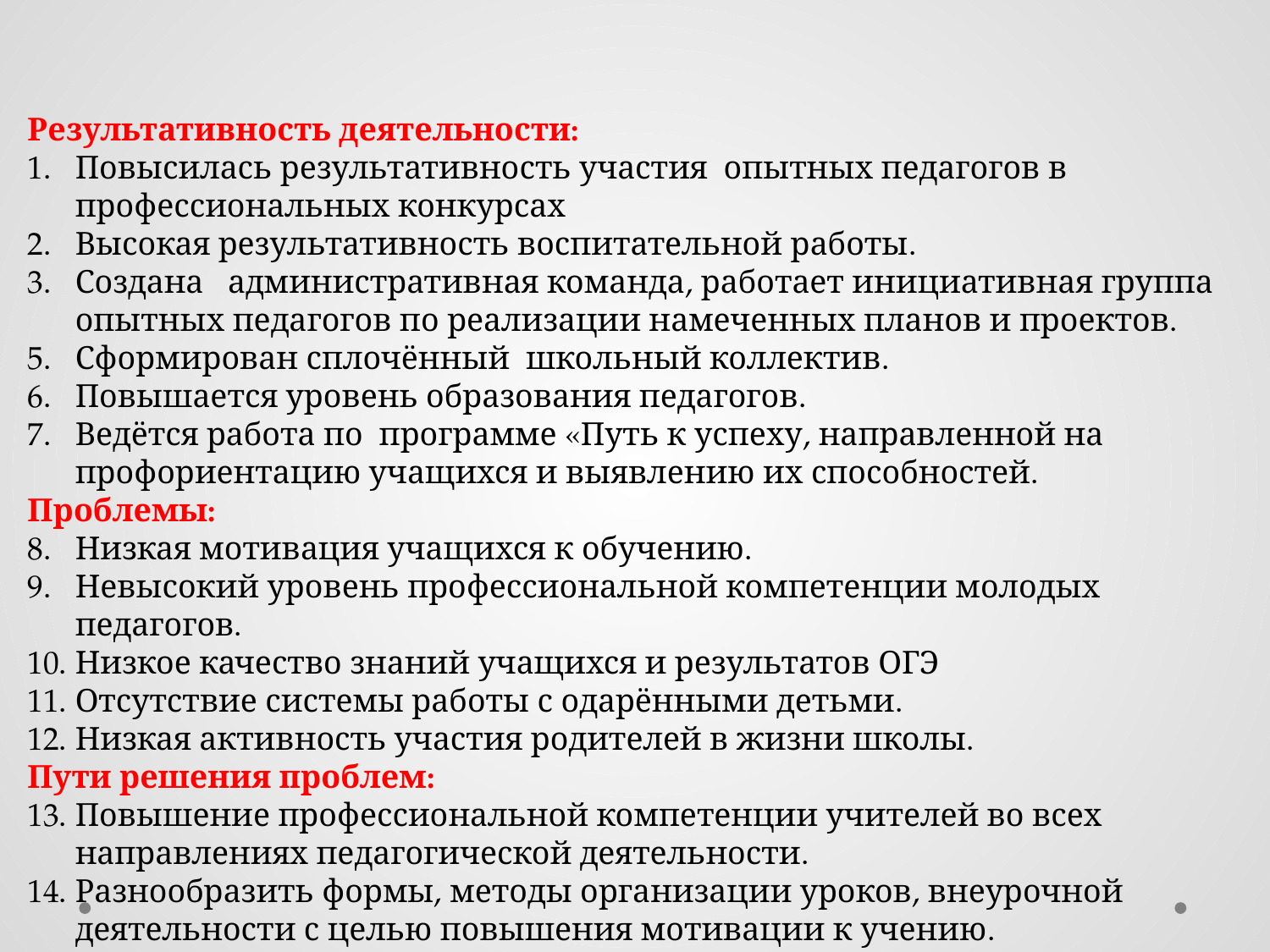

Результативность деятельности:
Повысилась результативность участия  опытных педагогов в профессиональных конкурсах
Высокая результативность воспитательной работы.
Создана   административная команда, работает инициативная группа опытных педагогов по реализации намеченных планов и проектов.
Сформирован сплочённый  школьный коллектив.
Повышается уровень образования педагогов.
Ведётся работа по  программе «Путь к успеху, направленной на профориентацию учащихся и выявлению их способностей.
Проблемы:
Низкая мотивация учащихся к обучению.
Невысокий уровень профессиональной компетенции молодых педагогов.
Низкое качество знаний учащихся и результатов ОГЭ
Отсутствие системы работы с одарёнными детьми.
Низкая активность участия родителей в жизни школы.
Пути решения проблем:
Повышение профессиональной компетенции учителей во всех направлениях педагогической деятельности.
Разнообразить формы, методы организации уроков, внеурочной деятельности с целью повышения мотивации к учению.
Вовлечь родителей в деятельность школы через создания клуба, сообщества.